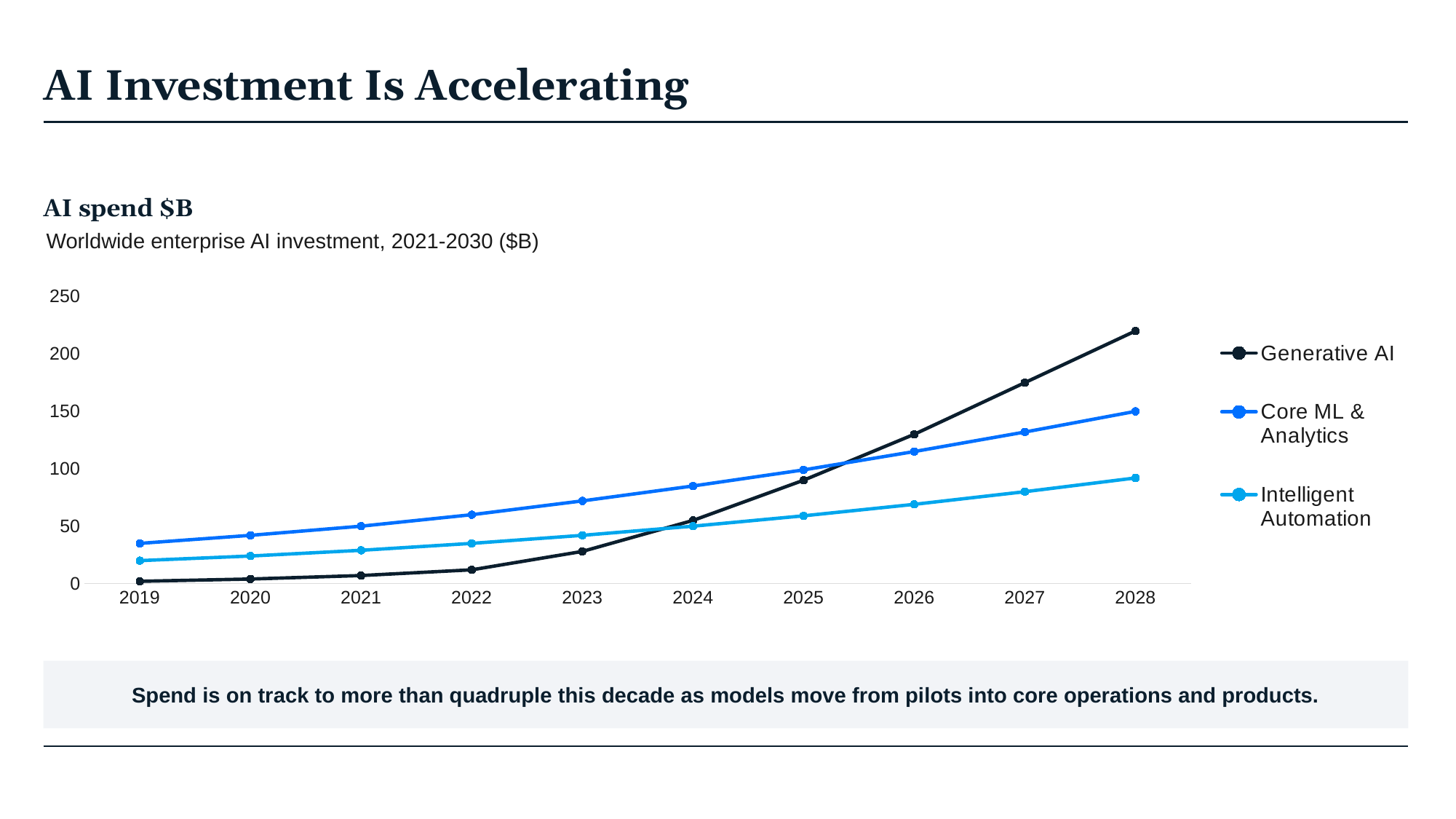

# AI Investment Is Accelerating
AI spend $B
Worldwide enterprise AI investment, 2021-2030 ($B)

### Chart

| Category | Generative AI | Core ML & Analytics | Intelligent Automation |
|---|---|---|---|
| 2019 | 2.0 | 35.0 | 20.0 |
| 2020 | 4.0 | 42.0 | 24.0 |
| 2021 | 7.0 | 50.0 | 29.0 |
| 2022 | 12.0 | 60.0 | 35.0 |
| 2023 | 28.0 | 72.0 | 42.0 |
| 2024 | 55.0 | 85.0 | 50.0 |
| 2025 | 90.0 | 99.0 | 59.0 |
| 2026 | 130.0 | 115.0 | 69.0 |
| 2027 | 175.0 | 132.0 | 80.0 |
| 2028 | 220.0 | 150.0 | 92.0 |
Spend is on track to more than quadruple this decade as models move from pilots into core operations and products.